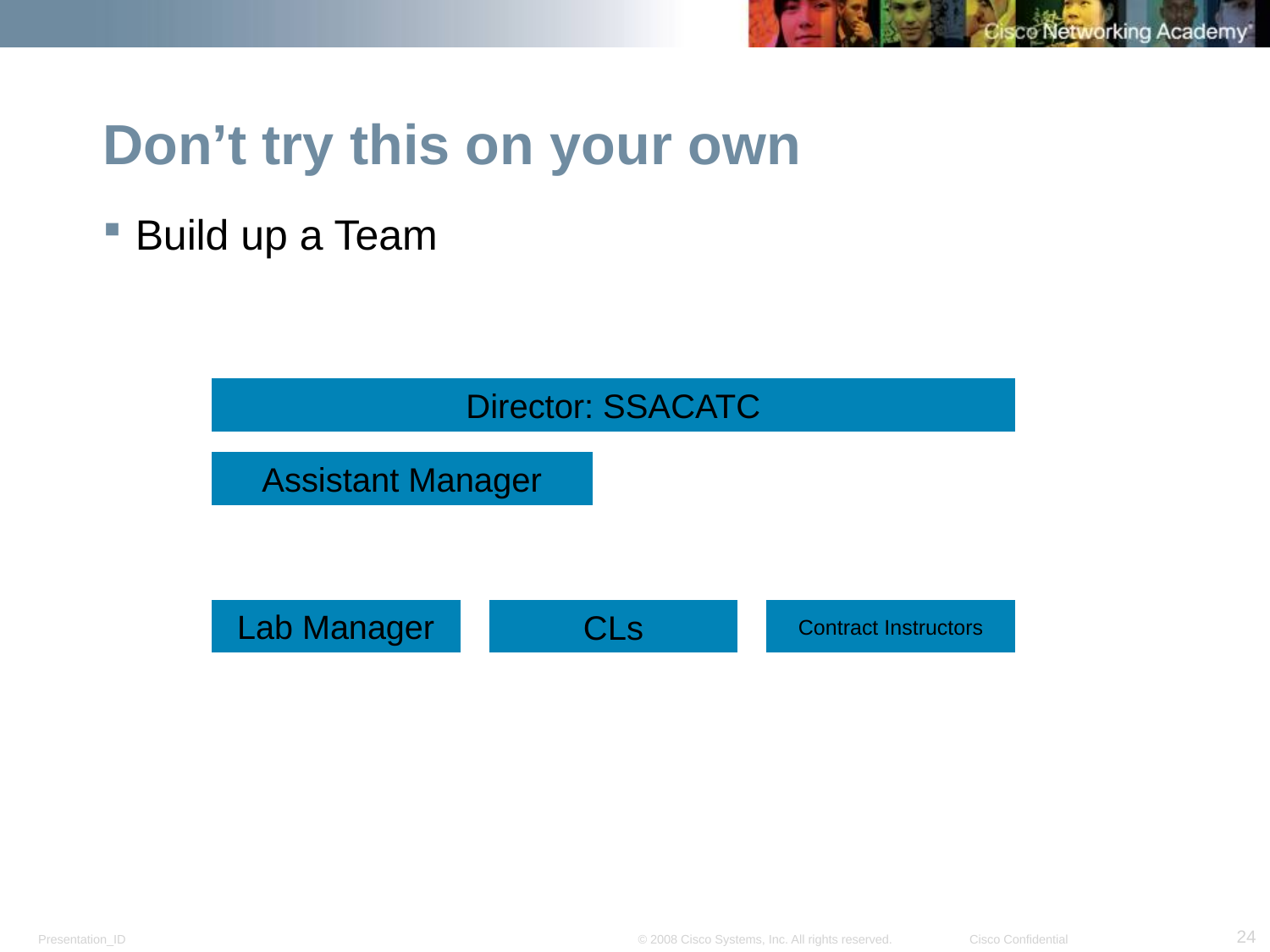

# Don’t try this on your own
Build up a Team

Director: SSACATC
Assistant Manager
CLs
Contract Instructors
Lab Manager